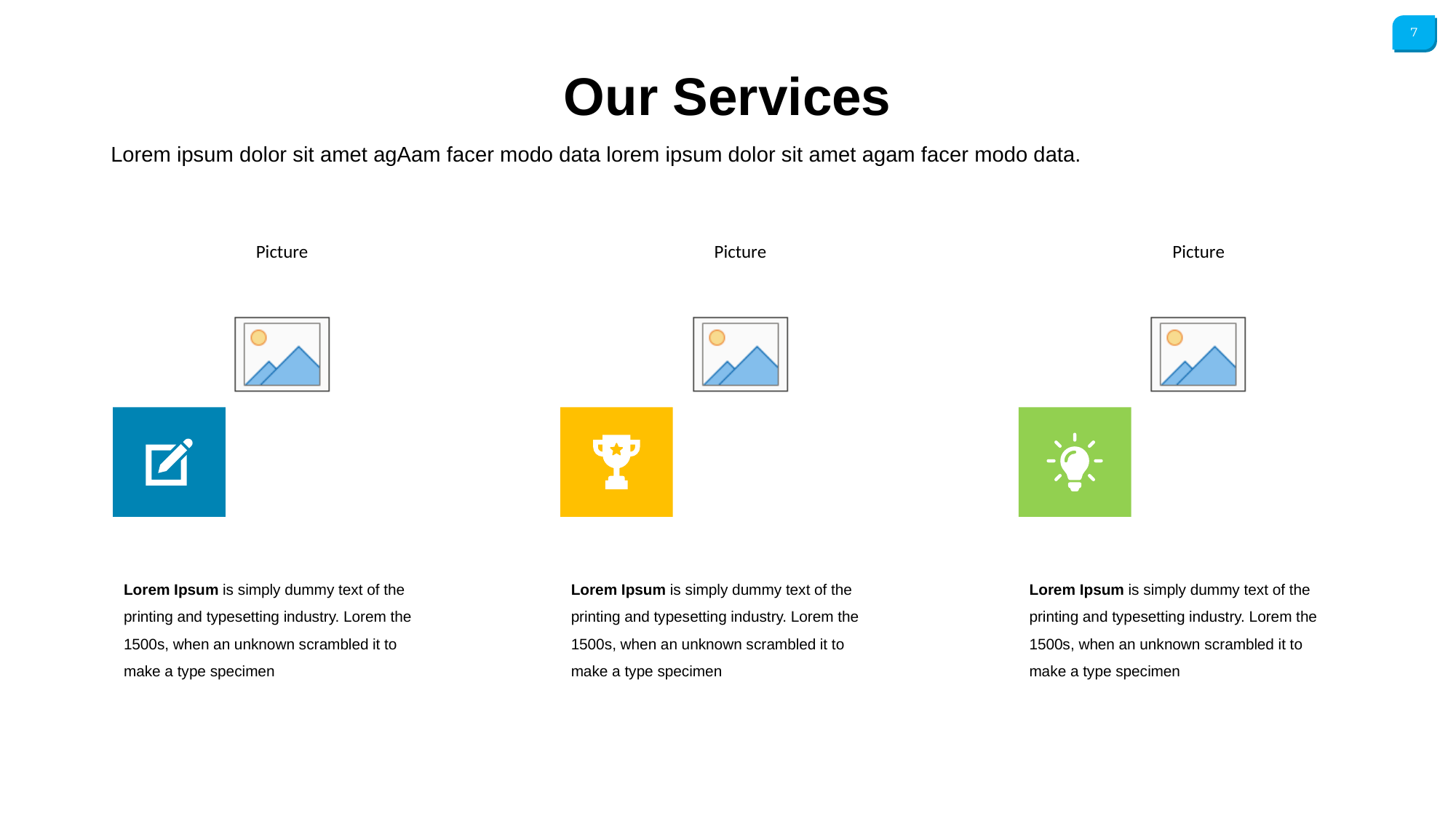

Our Services
Lorem ipsum dolor sit amet agAam facer modo data lorem ipsum dolor sit amet agam facer modo data.

Lorem Ipsum is simply dummy text of the printing and typesetting industry. Lorem the 1500s, when an unknown scrambled it to make a type specimen
Lorem Ipsum is simply dummy text of the printing and typesetting industry. Lorem the 1500s, when an unknown scrambled it to make a type specimen
Lorem Ipsum is simply dummy text of the printing and typesetting industry. Lorem the 1500s, when an unknown scrambled it to make a type specimen